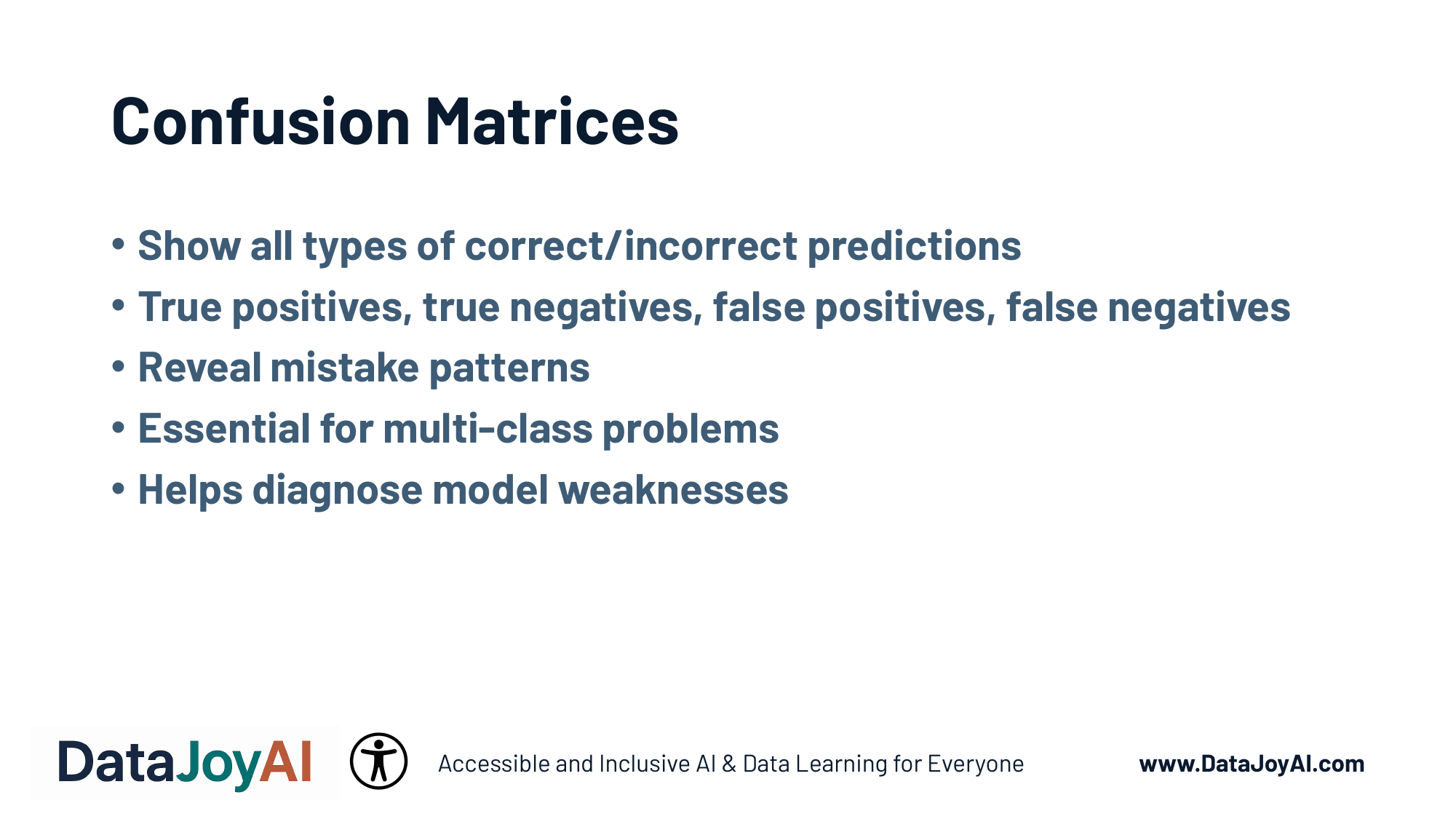

# Confusion Matrices
Show all types of correct/incorrect predictions
True positives, true negatives, false positives, false negatives
Reveal mistake patterns
Essential for multi-class problems
Helps diagnose model weaknesses